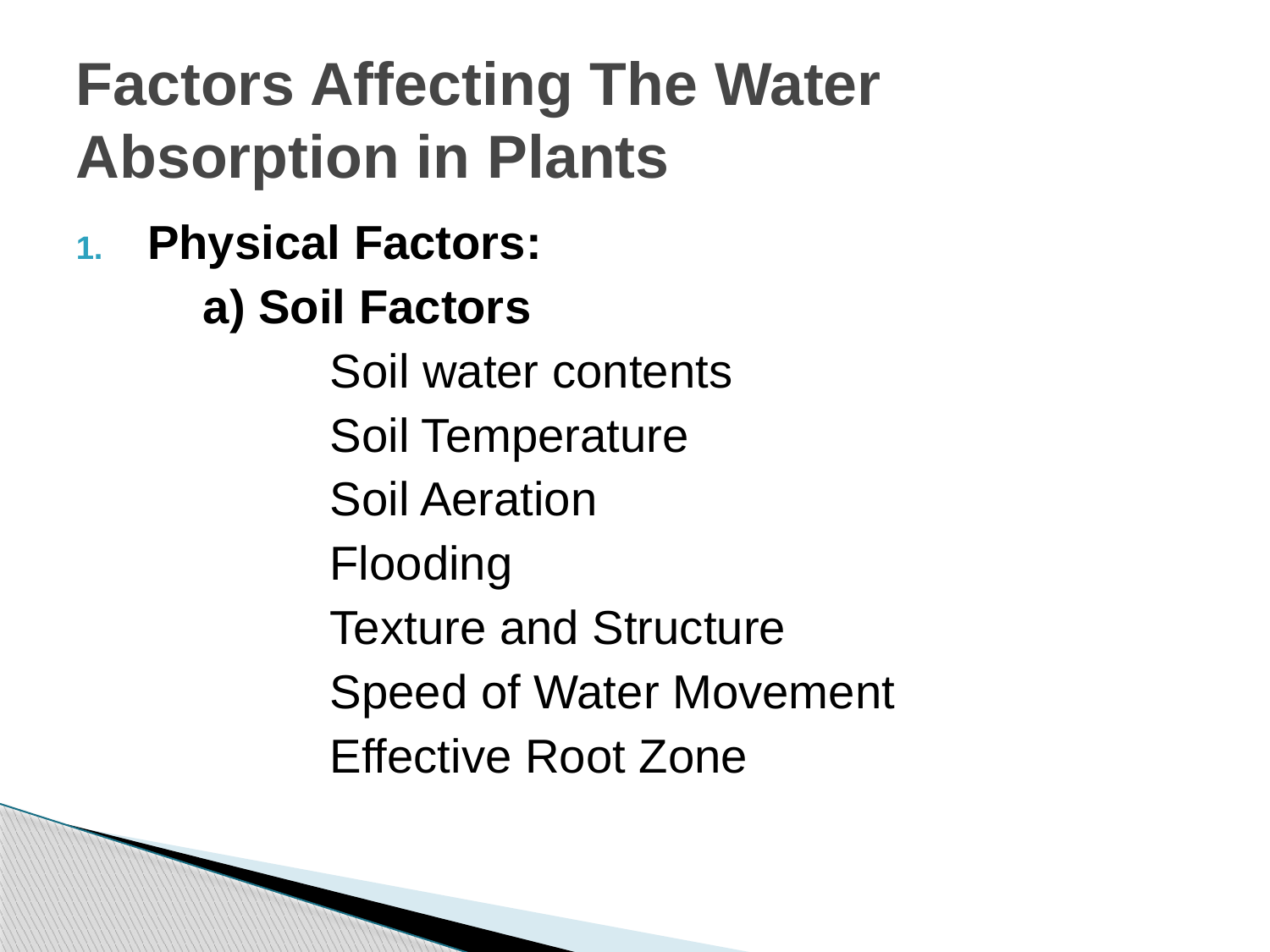

# Factors Affecting The Water Absorption in Plants
Physical Factors:
	a) Soil Factors
		Soil water contents
		Soil Temperature
		Soil Aeration
		Flooding
		Texture and Structure
		Speed of Water Movement
		Effective Root Zone